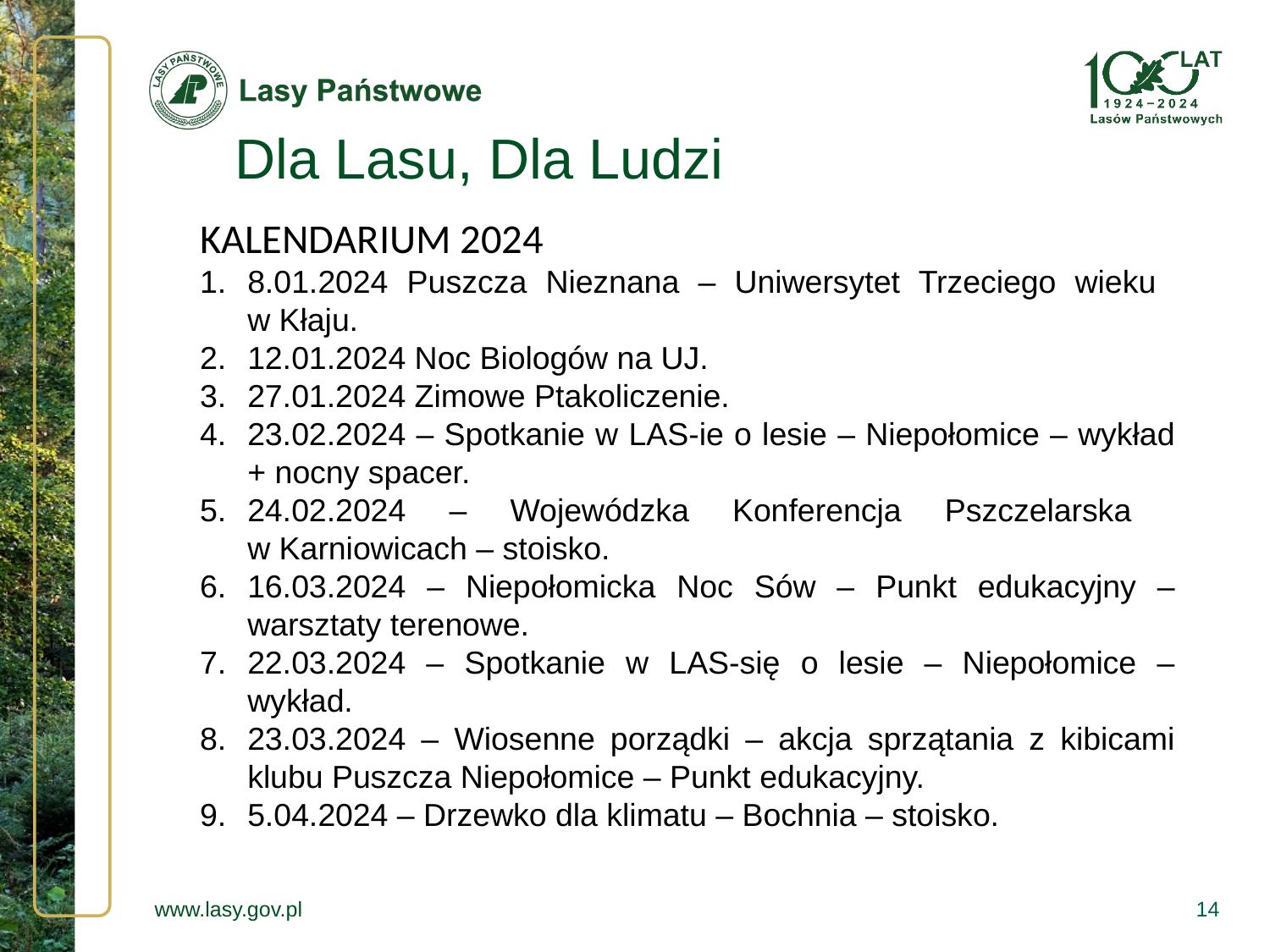

# Dla Lasu, Dla Ludzi
KALENDARIUM 2024
8.01.2024 Puszcza Nieznana – Uniwersytet Trzeciego wieku
w Kłaju.
12.01.2024 Noc Biologów na UJ.
27.01.2024 Zimowe Ptakoliczenie.
23.02.2024 – Spotkanie w LAS-ie o lesie – Niepołomice – wykład + nocny spacer.
24.02.2024 – Wojewódzka Konferencja Pszczelarska
w Karniowicach – stoisko.
16.03.2024 – Niepołomicka Noc Sów – Punkt edukacyjny – warsztaty terenowe.
22.03.2024 – Spotkanie w LAS-się o lesie – Niepołomice – wykład.
23.03.2024 – Wiosenne porządki – akcja sprzątania z kibicami klubu Puszcza Niepołomice – Punkt edukacyjny.
5.04.2024 – Drzewko dla klimatu – Bochnia – stoisko.